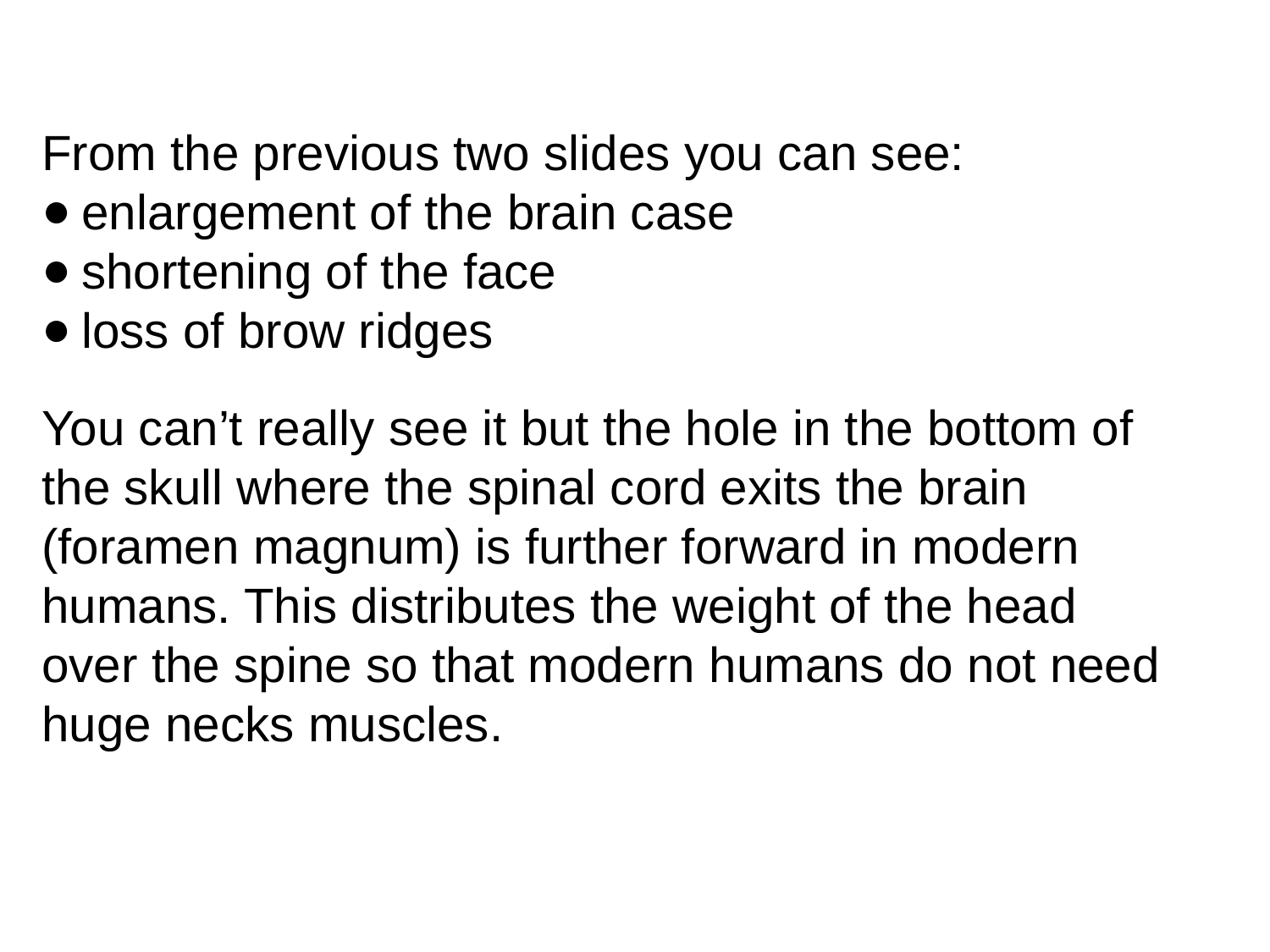

From the previous two slides you can see:
enlargement of the brain case
shortening of the face
loss of brow ridges

You can’t really see it but the hole in the bottom of the skull where the spinal cord exits the brain (foramen magnum) is further forward in modern humans. This distributes the weight of the head over the spine so that modern humans do not need huge necks muscles.